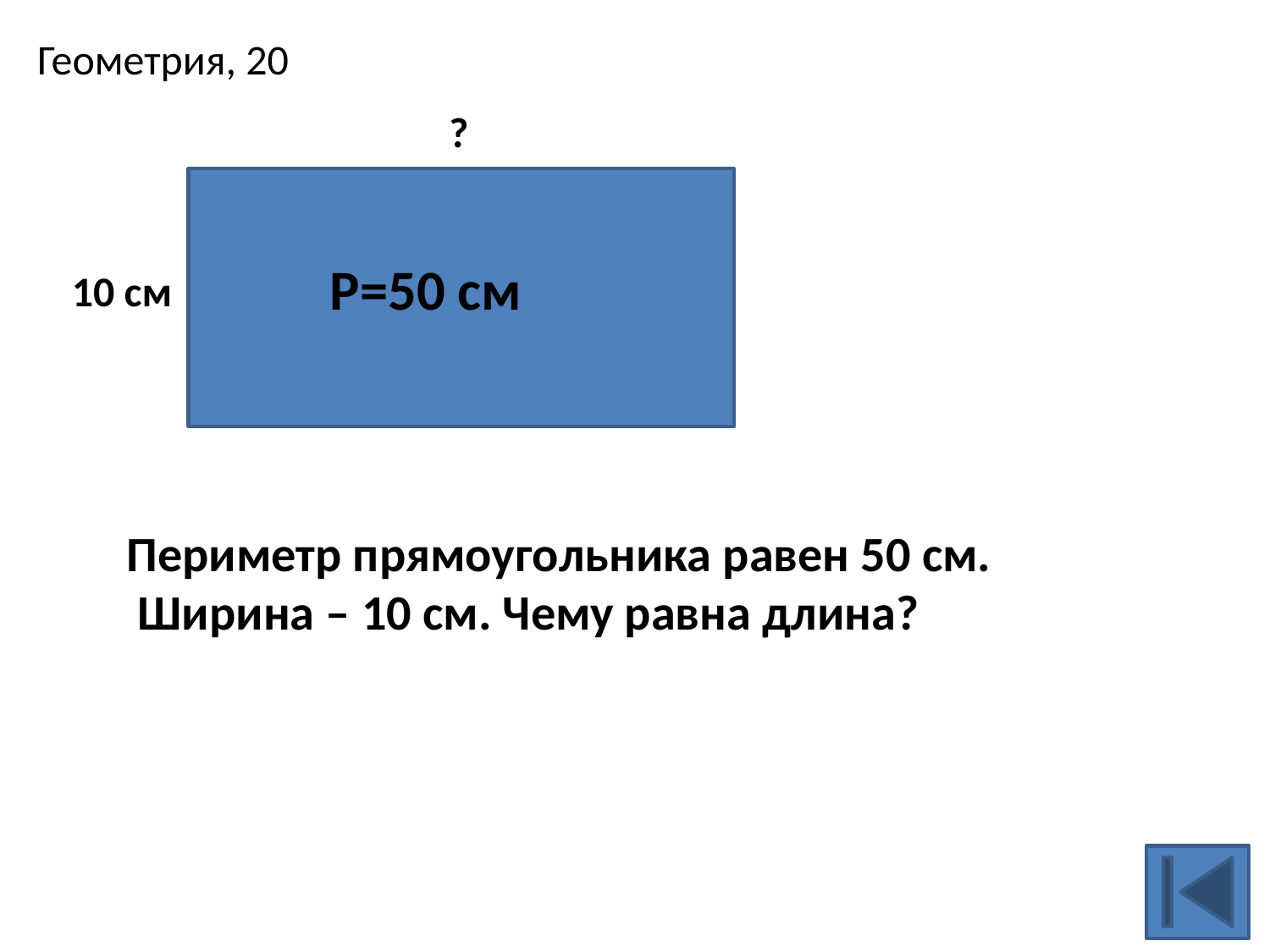

Геометрия, 20
?

Р=50 см
10 см
Периметр прямоугольника равен 50 см.
 Ширина – 10 см. Чему равна длина?